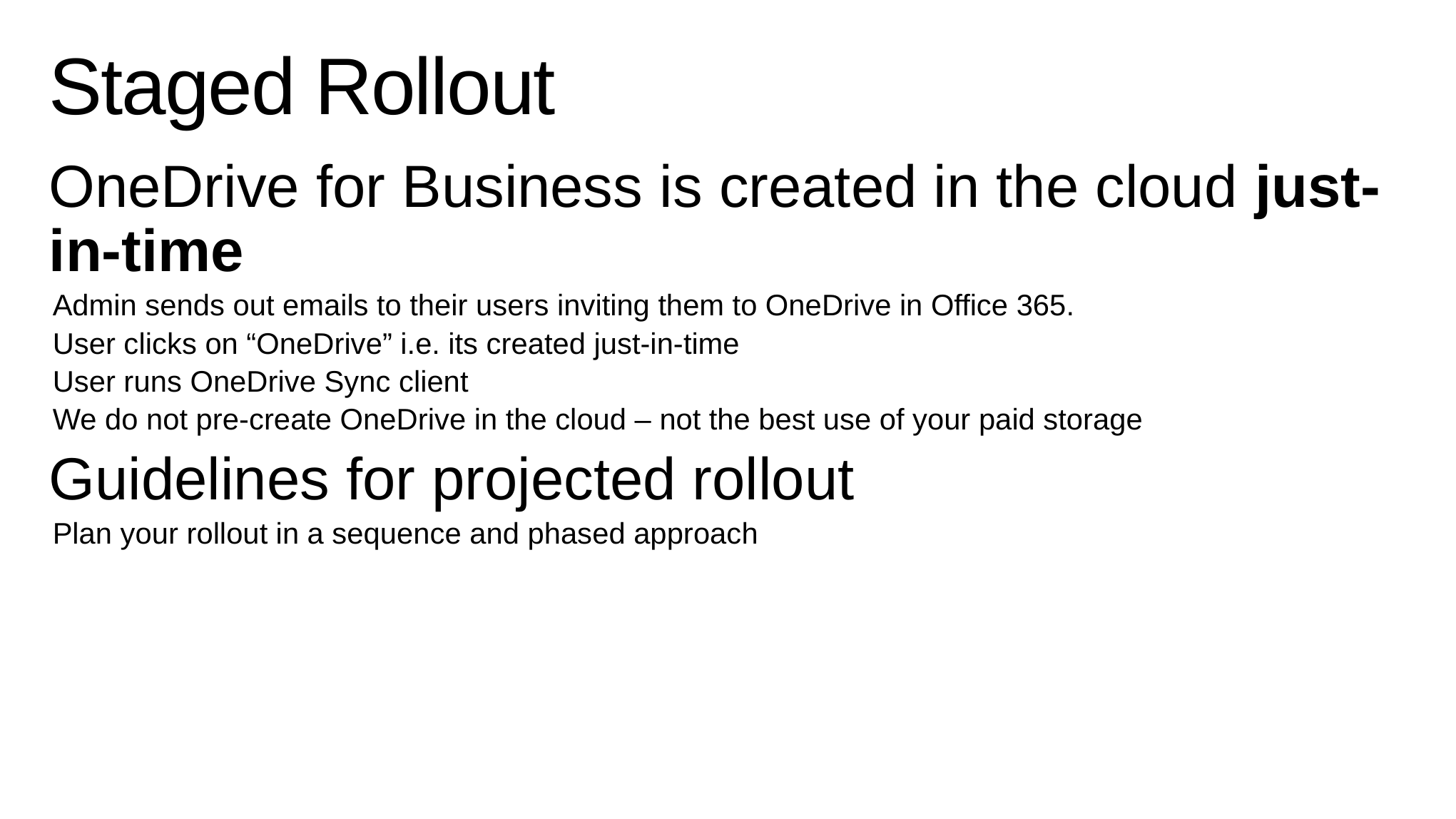

# Staged Rollout
OneDrive for Business is created in the cloud just-in-time
Admin sends out emails to their users inviting them to OneDrive in Office 365.
User clicks on “OneDrive” i.e. its created just-in-time
User runs OneDrive Sync client
We do not pre-create OneDrive in the cloud – not the best use of your paid storage
Guidelines for projected rollout
Plan your rollout in a sequence and phased approach